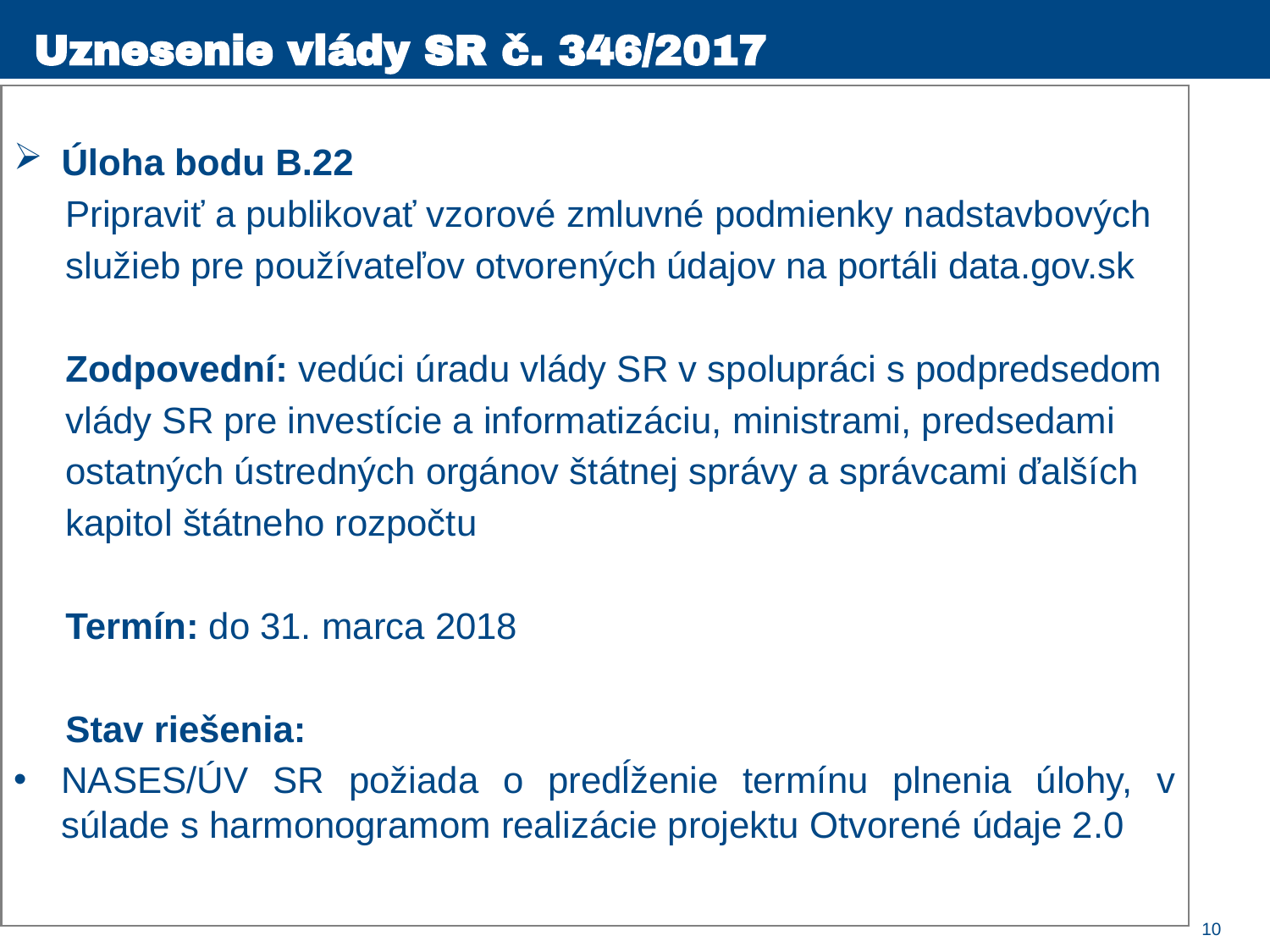

Uznesenie vlády SR č. 346/2017

Úloha bodu B.22
     Pripraviť a publikovať vzorové zmluvné podmienky nadstavbových
     služieb pre používateľov otvorených údajov na portáli data.gov.sk

     Zodpovední: vedúci úradu vlády SR v spolupráci s podpredsedom
     vlády SR pre investície a informatizáciu, ministrami, predsedami
     ostatných ústredných orgánov štátnej správy a správcami ďalších
     kapitol štátneho rozpočtu

     Termín: do 31. marca 2018

     Stav riešenia:
NASES/ÚV SR požiada o predĺženie termínu plnenia úlohy, v súlade s harmonogramom realizácie projektu Otvorené údaje 2.0